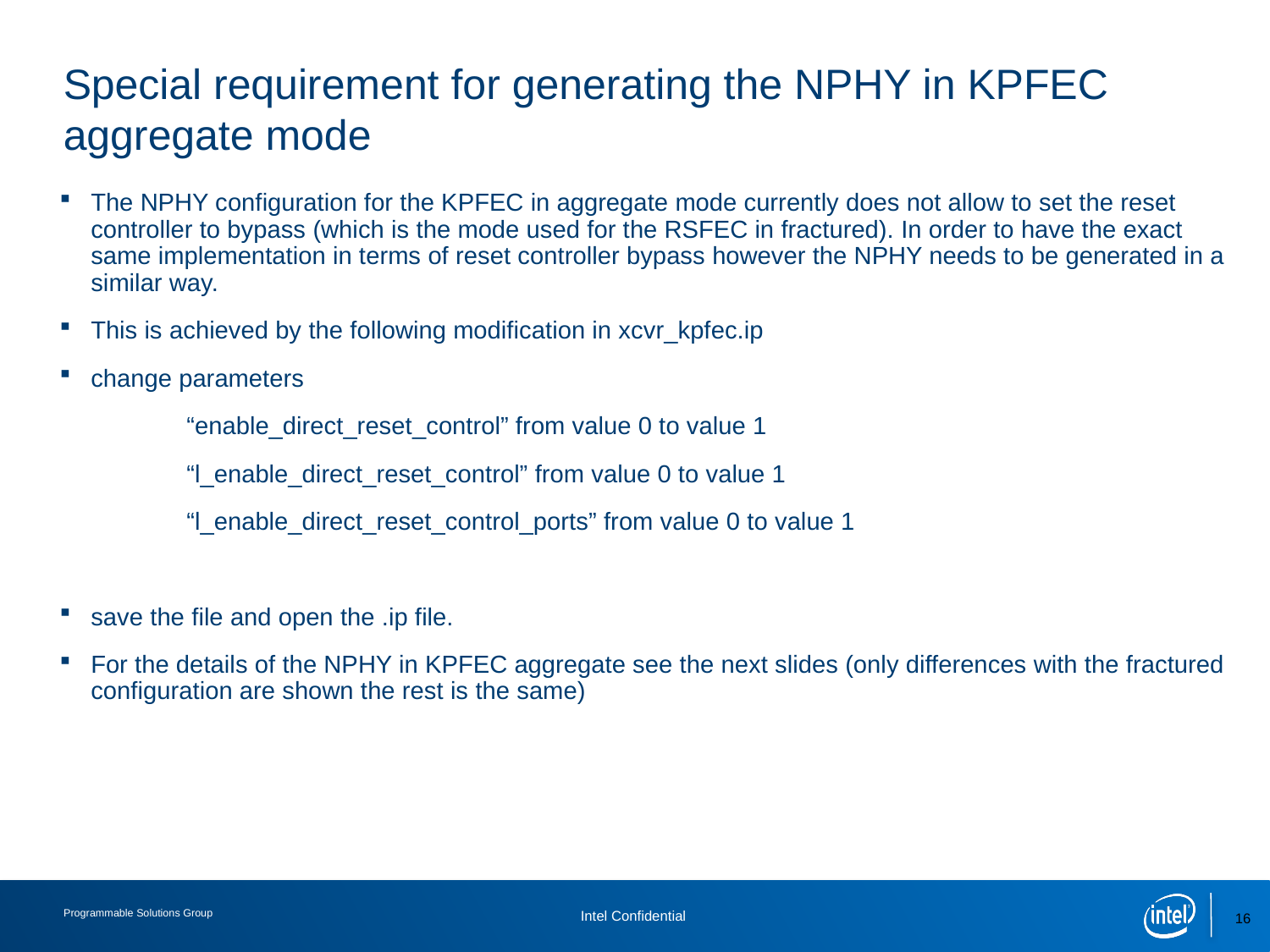

# Special requirement for generating the NPHY in KPFEC aggregate mode
The NPHY configuration for the KPFEC in aggregate mode currently does not allow to set the reset controller to bypass (which is the mode used for the RSFEC in fractured). In order to have the exact same implementation in terms of reset controller bypass however the NPHY needs to be generated in a similar way.
This is achieved by the following modification in xcvr_kpfec.ip
change parameters
	“enable_direct_reset_control” from value 0 to value 1
	“l_enable_direct_reset_control” from value 0 to value 1
	“l_enable_direct_reset_control_ports” from value 0 to value 1

save the file and open the .ip file.
For the details of the NPHY in KPFEC aggregate see the next slides (only differences with the fractured configuration are shown the rest is the same)

16